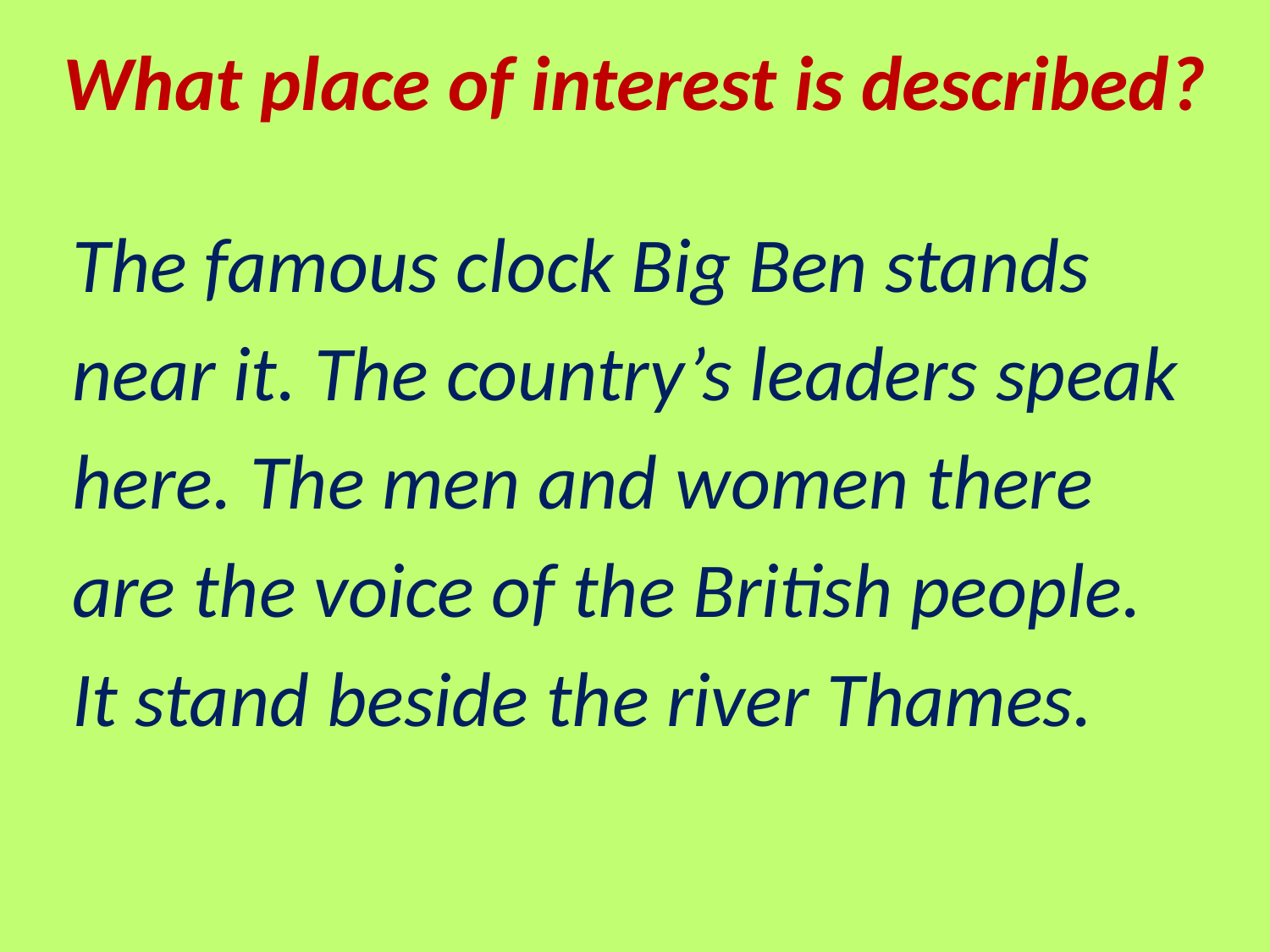

# What place of interest is described?
The famous clock Big Ben stands
near it. The country’s leaders speak
here. The men and women there
are the voice of the British people.
It stand beside the river Thames.